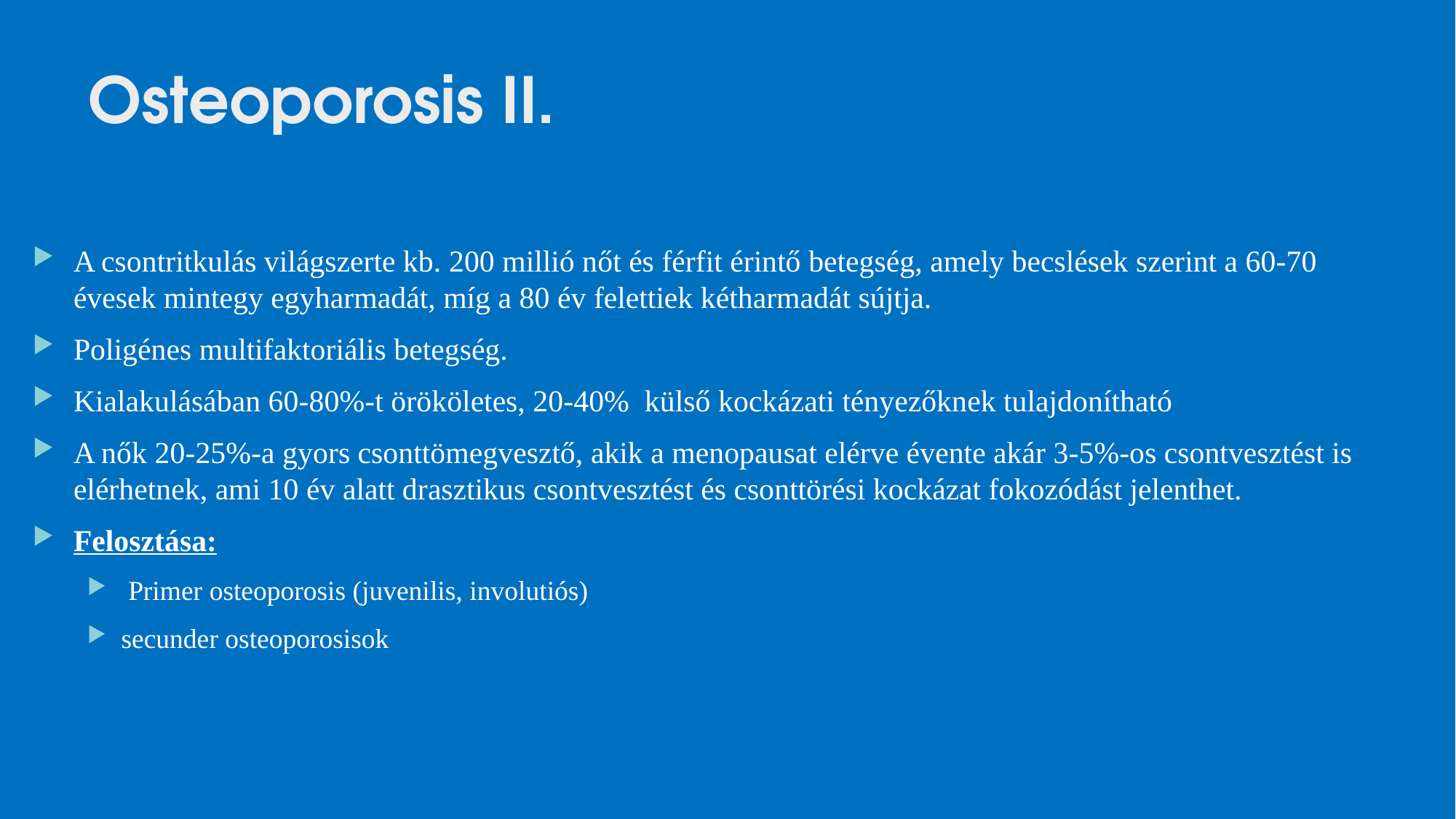

6
# Osteoporosis II.
A csontritkulás világszerte kb. 200 millió nőt és férfit érintő betegség, amely becslések szerint a 60-70 évesek mintegy egyharmadát, míg a 80 év felettiek kétharmadát sújtja.
Poligénes multifaktoriális betegség.
Kialakulásában 60-80%-t örököletes, 20-40%  külső kockázati tényezőknek tulajdonítható
A nők 20-25%-a gyors csonttömegvesztő, akik a menopausat elérve évente akár 3-5%-os csontvesztést is elérhetnek, ami 10 év alatt drasztikus csontvesztést és csonttörési kockázat fokozódást jelenthet.
Felosztása:
 Primer osteoporosis (juvenilis, involutiós)
secunder osteoporosisok